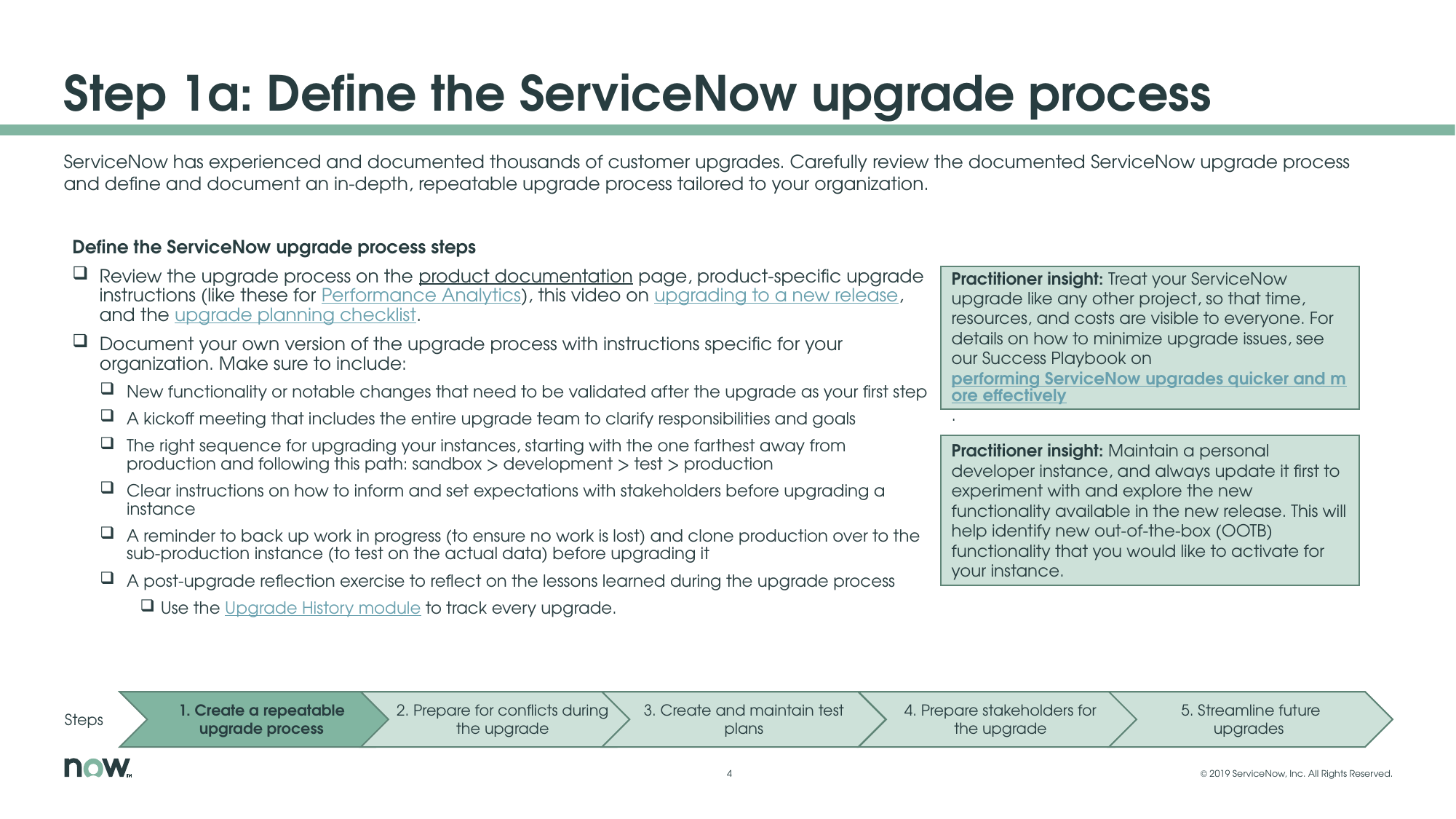

# Step 1a: Define the ServiceNow upgrade process

ServiceNow has experienced and documented thousands of customer upgrades. Carefully review the documented ServiceNow upgrade process and define and document an in-depth, repeatable upgrade process tailored to your organization.
Define the ServiceNow upgrade process steps
Review the upgrade process on the product documentation page, product-specific upgrade instructions (like these for Performance Analytics), this video on upgrading to a new release, and the upgrade planning checklist.
Document your own version of the upgrade process with instructions specific for your organization. Make sure to include:
New functionality or notable changes that need to be validated after the upgrade as your first step
A kickoff meeting that includes the entire upgrade team to clarify responsibilities and goals
The right sequence for upgrading your instances, starting with the one farthest away from production and following this path: sandbox > development > test > production
Clear instructions on how to inform and set expectations with stakeholders before upgrading a instance
A reminder to back up work in progress (to ensure no work is lost) and clone production over to the sub-production instance (to test on the actual data) before upgrading it
A post-upgrade reflection exercise to reflect on the lessons learned during the upgrade process
Use the Upgrade History module to track every upgrade.
Practitioner insight: Treat your ServiceNow upgrade like any other project, so that time, resources, and costs are visible to everyone. For details on how to minimize upgrade issues, see our Success Playbook on performing ServiceNow upgrades quicker and more effectively.
Practitioner insight: Maintain a personal developer instance, and always update it first to experiment with and explore the new functionality available in the new release. This will help identify new out-of-the-box (OOTB) functionality that you would like to activate for your instance.
Steps
1. Create a repeatable upgrade process
2. Prepare for conflicts during the upgrade
3. Create and maintain test plans
4. Prepare stakeholders for the upgrade
5. Streamline future upgrades